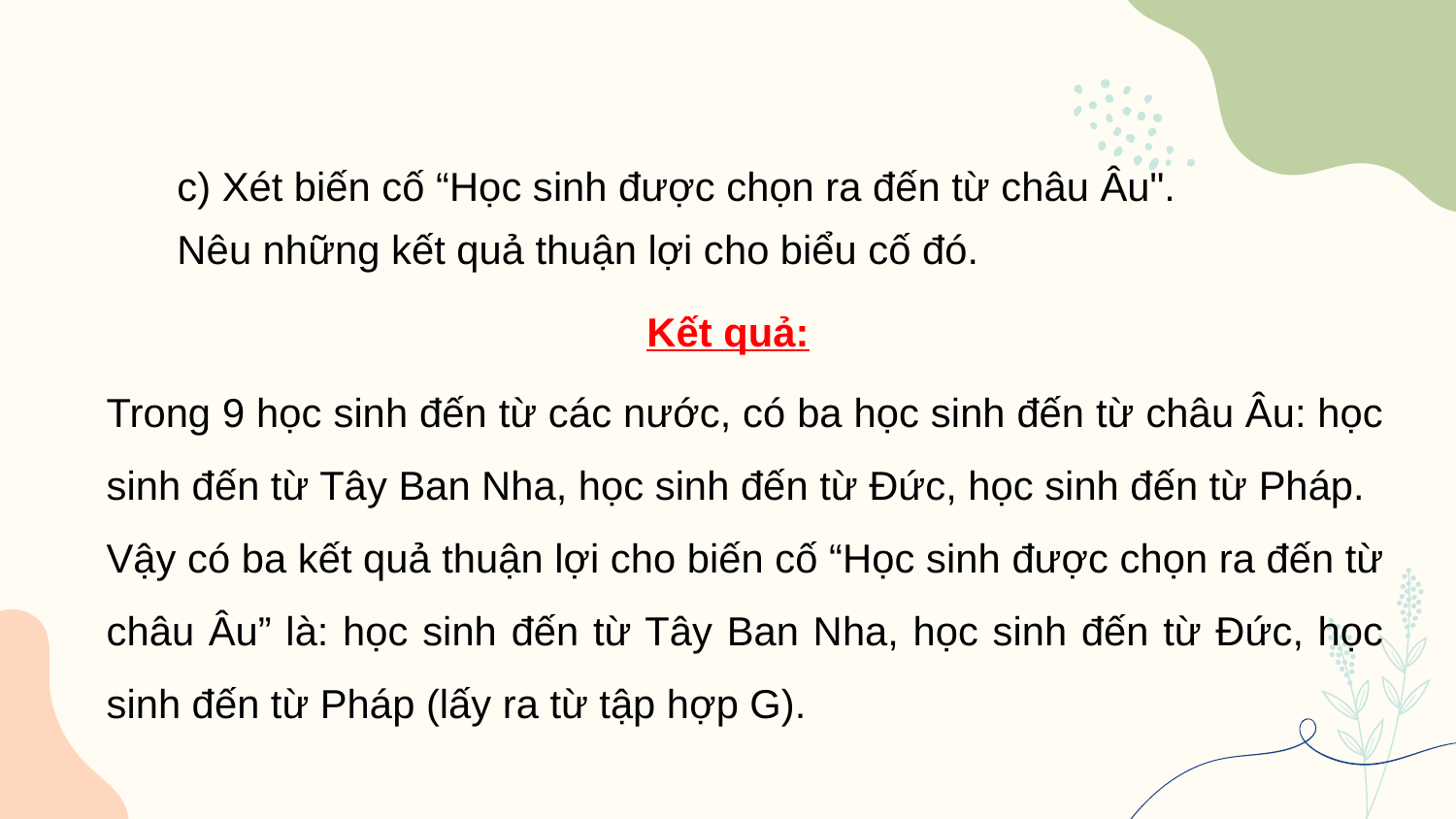

c) Xét biến cố “Học sinh được chọn ra đến từ châu Âu".
Nêu những kết quả thuận lợi cho biểu cố đó.
Kết quả:
Trong 9 học sinh đến từ các nước, có ba học sinh đến từ châu Âu: học sinh đến từ Tây Ban Nha, học sinh đến từ Đức, học sinh đến từ Pháp.
Vậy có ba kết quả thuận lợi cho biến cố “Học sinh được chọn ra đến từ châu Âu” là: học sinh đến từ Tây Ban Nha, học sinh đến từ Đức, học sinh đến từ Pháp (lấy ra từ tập hợp G).